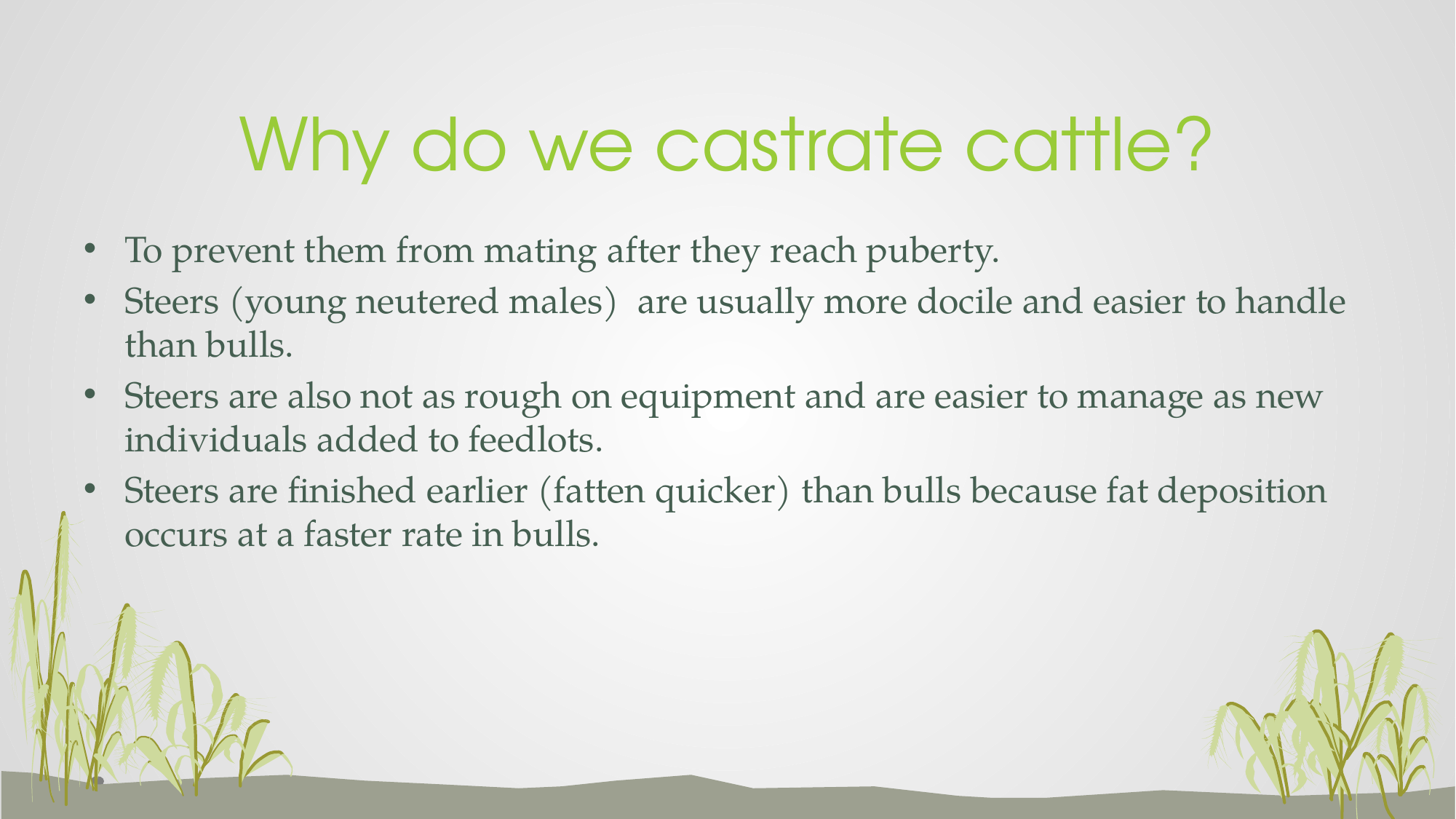

# Why do we castrate cattle?
To prevent them from mating after they reach puberty.
Steers (young neutered males)  are usually more docile and easier to handle than bulls.
Steers are also not as rough on equipment and are easier to manage as new individuals added to feedlots.
Steers are finished earlier (fatten quicker) than bulls because fat deposition occurs at a faster rate in bulls.